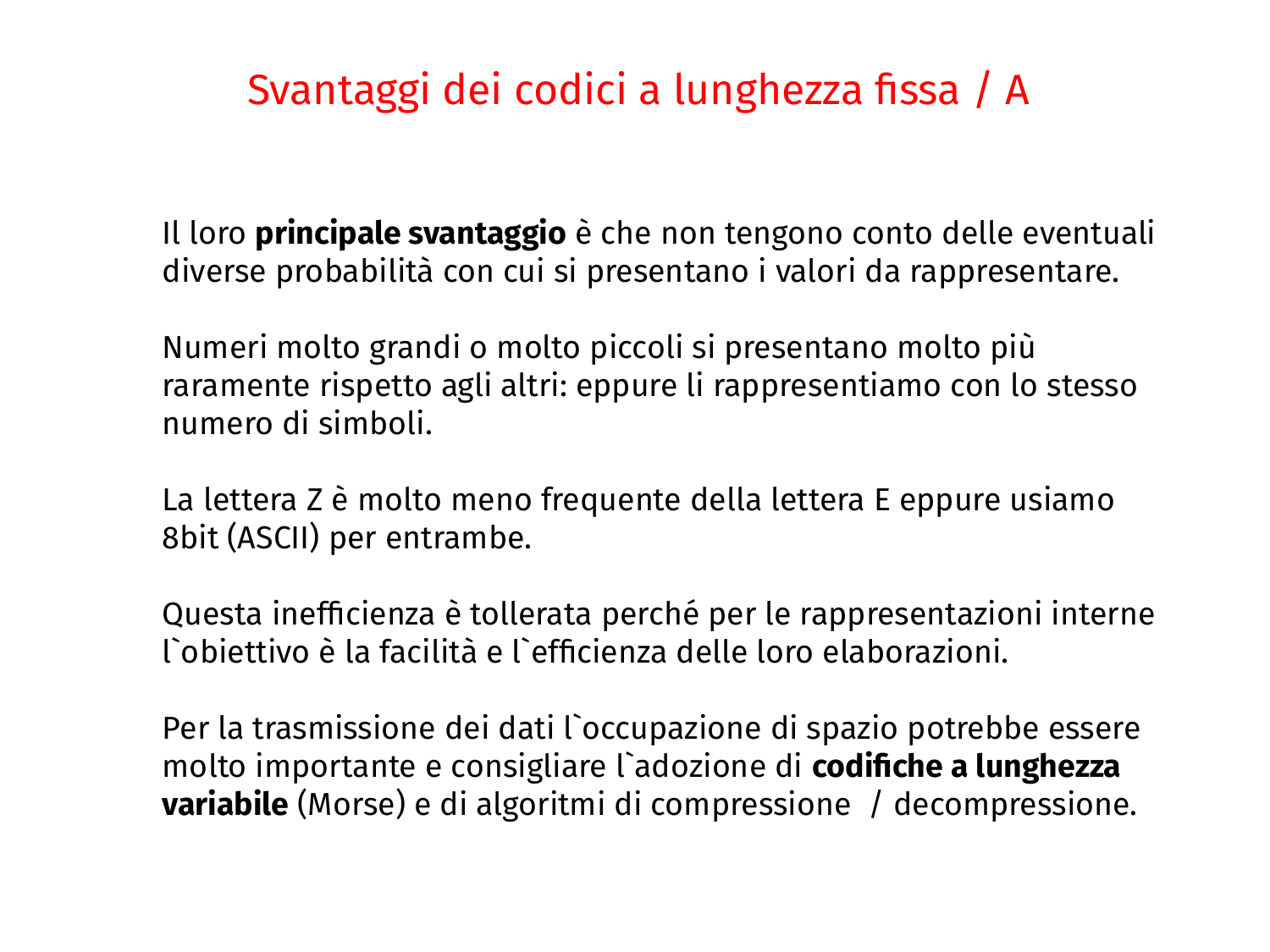

Svantaggi dei codici a lunghezza fissa / A
Il loro principale svantaggio è che non tengono conto delle eventuali diverse probabilità con cui si presentano i valori da rappresentare.

Numeri molto grandi o molto piccoli si presentano molto più raramente rispetto agli altri: eppure li rappresentiamo con lo stesso numero di simboli.

La lettera Z è molto meno frequente della lettera E eppure usiamo 8bit (ASCII) per entrambe.

Questa inefficienza è tollerata perché per le rappresentazioni interne l`obiettivo è la facilità e l`efficienza delle loro elaborazioni.

Per la trasmissione dei dati l`occupazione di spazio potrebbe essere molto importante e consigliare l`adozione di codifiche a lunghezza variabile (Morse) e di algoritmi di compressione  / decompressione.